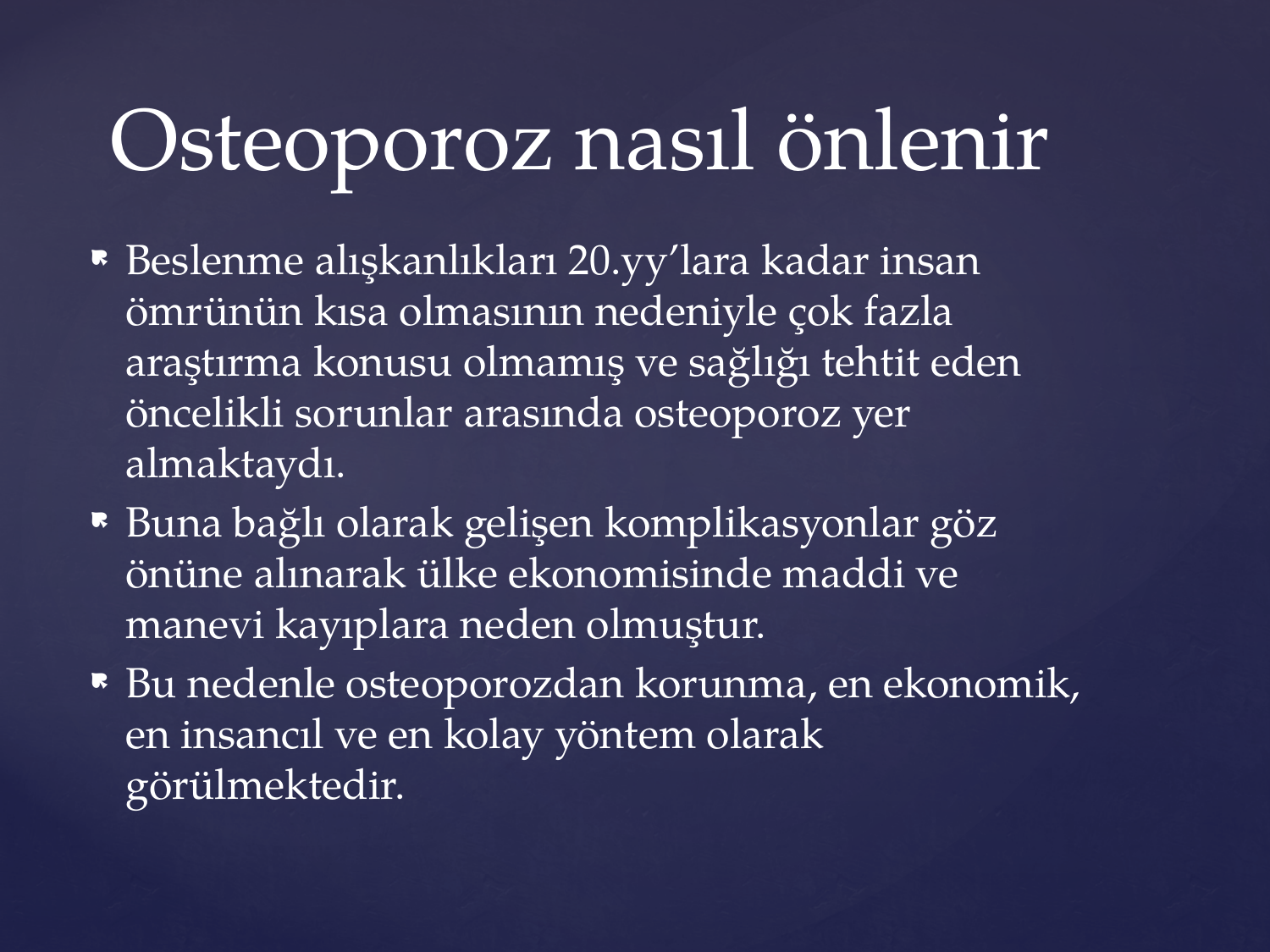

# Osteoporoz nasıl önlenir
Beslenme alışkanlıkları 20.yy’lara kadar insan ömrünün kısa olmasının nedeniyle çok fazla araştırma konusu olmamış ve sağlığı tehtit eden öncelikli sorunlar arasında osteoporoz yer almaktaydı.
Buna bağlı olarak gelişen komplikasyonlar göz önüne alınarak ülke ekonomisinde maddi ve manevi kayıplara neden olmuştur.
Bu nedenle osteoporozdan korunma, en ekonomik, en insancıl ve en kolay yöntem olarak görülmektedir.